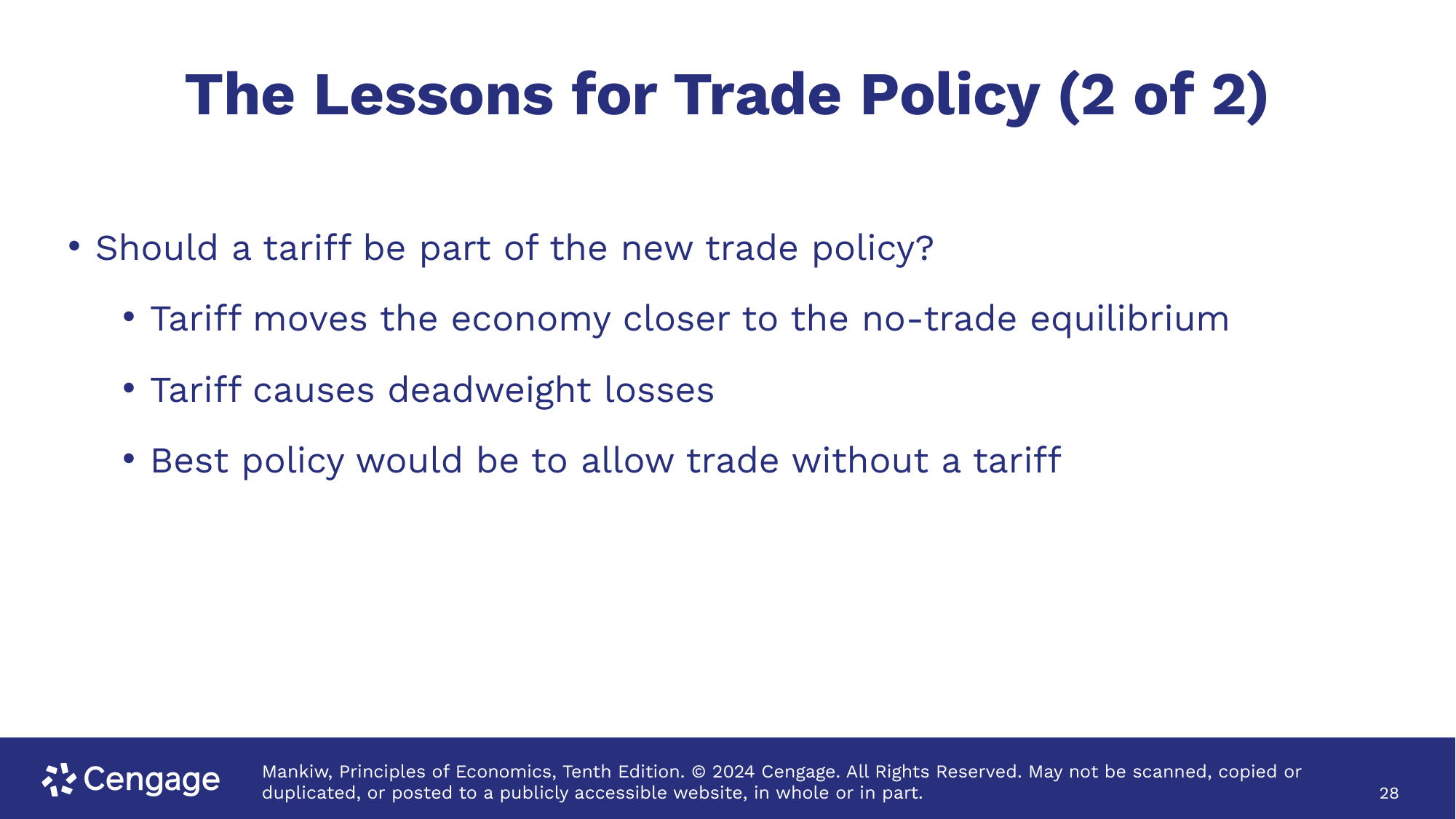

# The Lessons for Trade Policy (2 of 2)
Should a tariff be part of the new trade policy?
Tariff moves the economy closer to the no-trade equilibrium
Tariff causes deadweight losses
Best policy would be to allow trade without a tariff